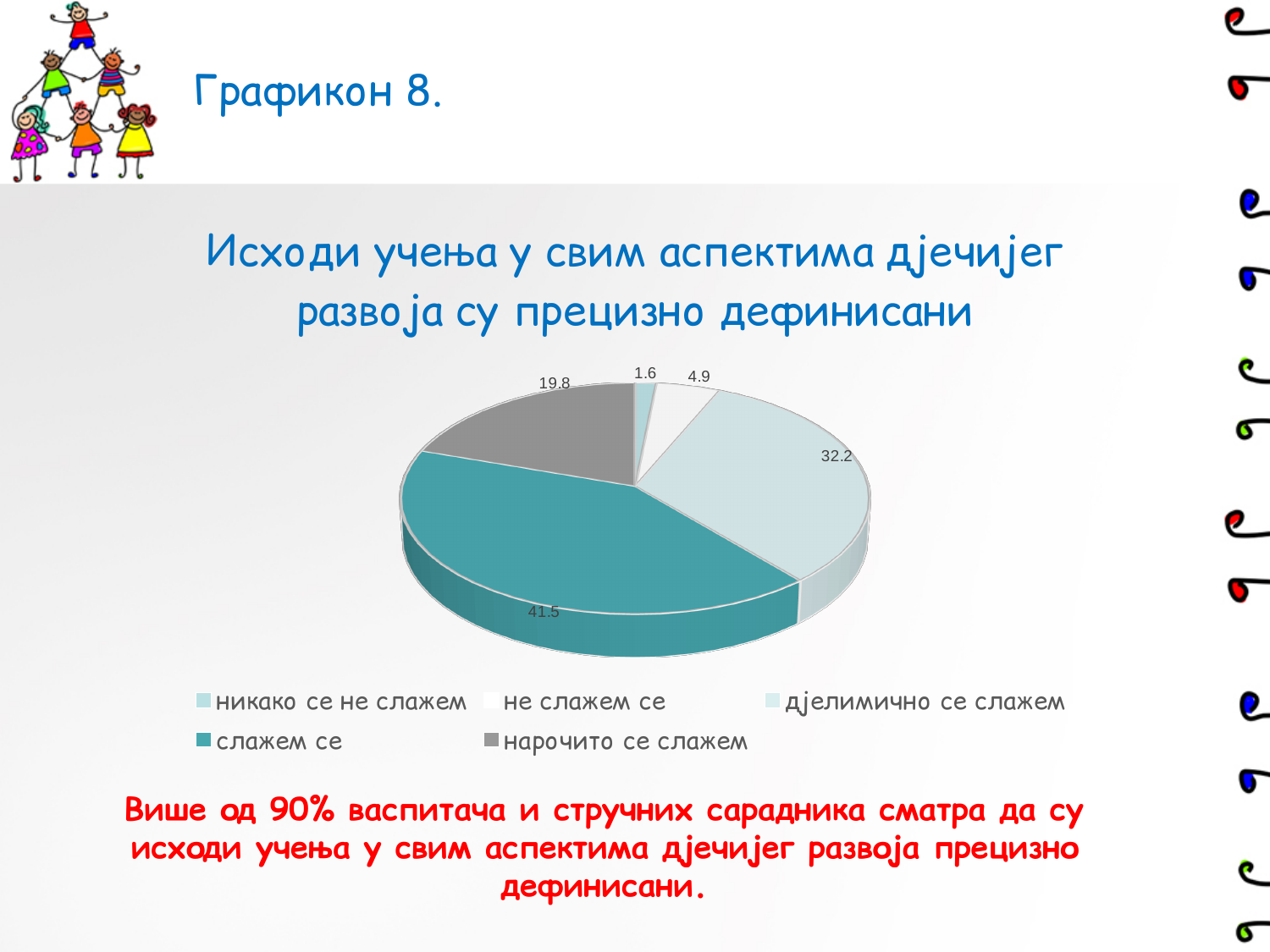

# Графикон 8.

[unsupported chart]

Више од 90% васпитача и стручних сарадника сматра да су исходи учења у свим аспектима дјечијег развоја прецизно дефинисани.